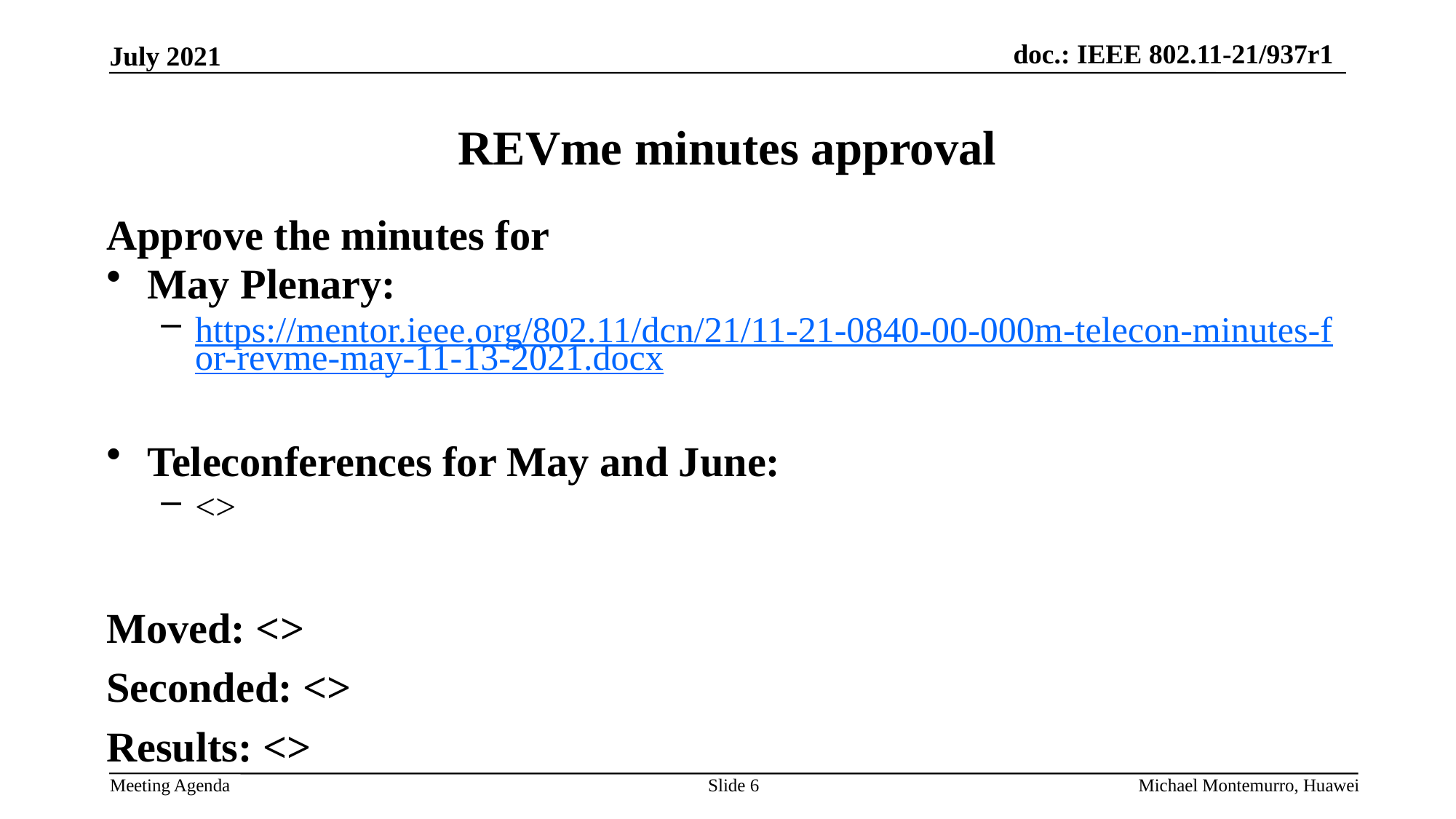

# REVme minutes approval
Approve the minutes for
May Plenary:
https://mentor.ieee.org/802.11/dcn/21/11-21-0840-00-000m-telecon-minutes-for-revme-may-11-13-2021.docx

Teleconferences for May and June:
<>

Moved: <>
Seconded: <>
Results: <>

Slide 6
Michael Montemurro, Huawei